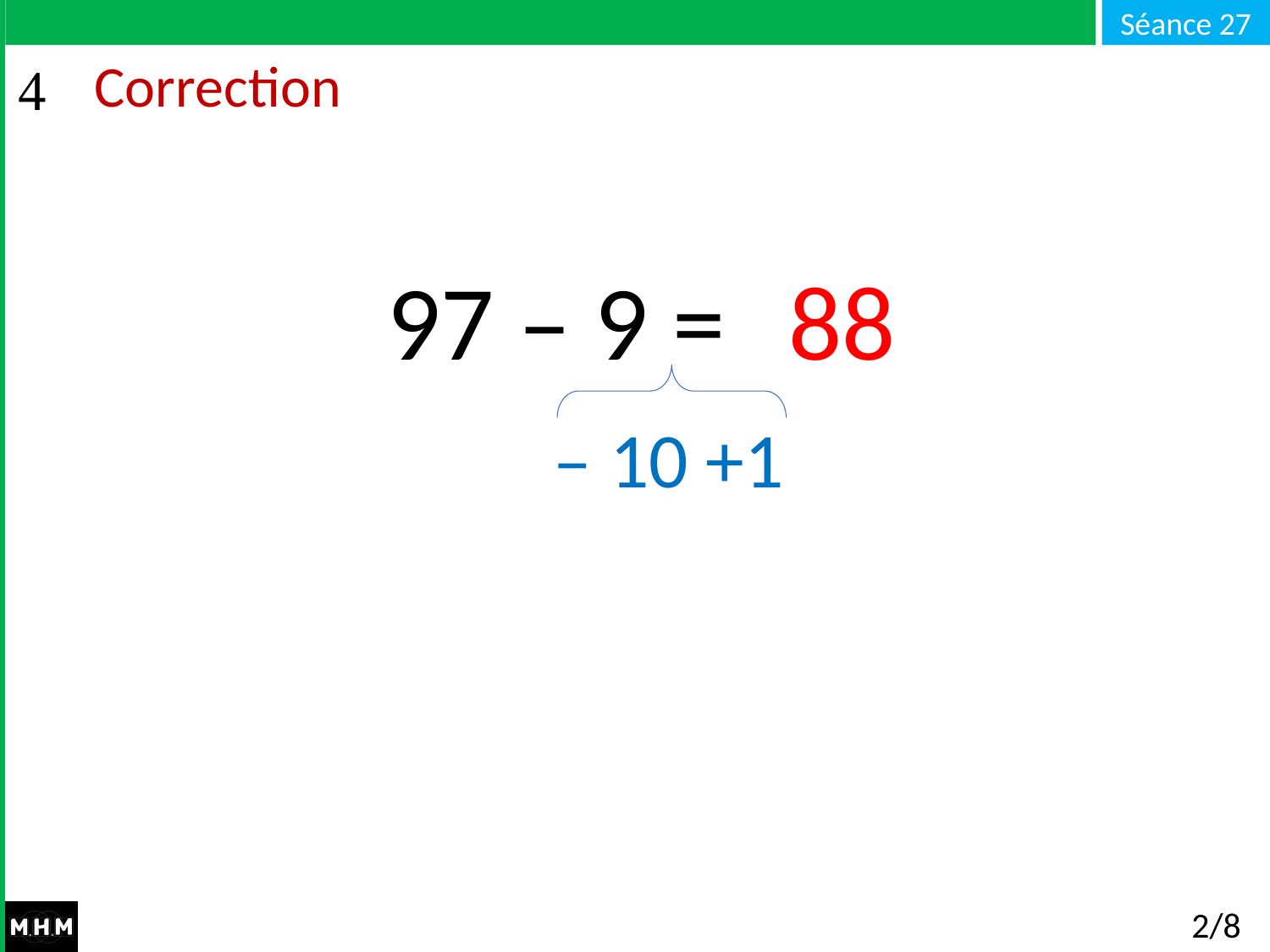

# Correction
97 – 9 =
88

– 10 +1
2/8